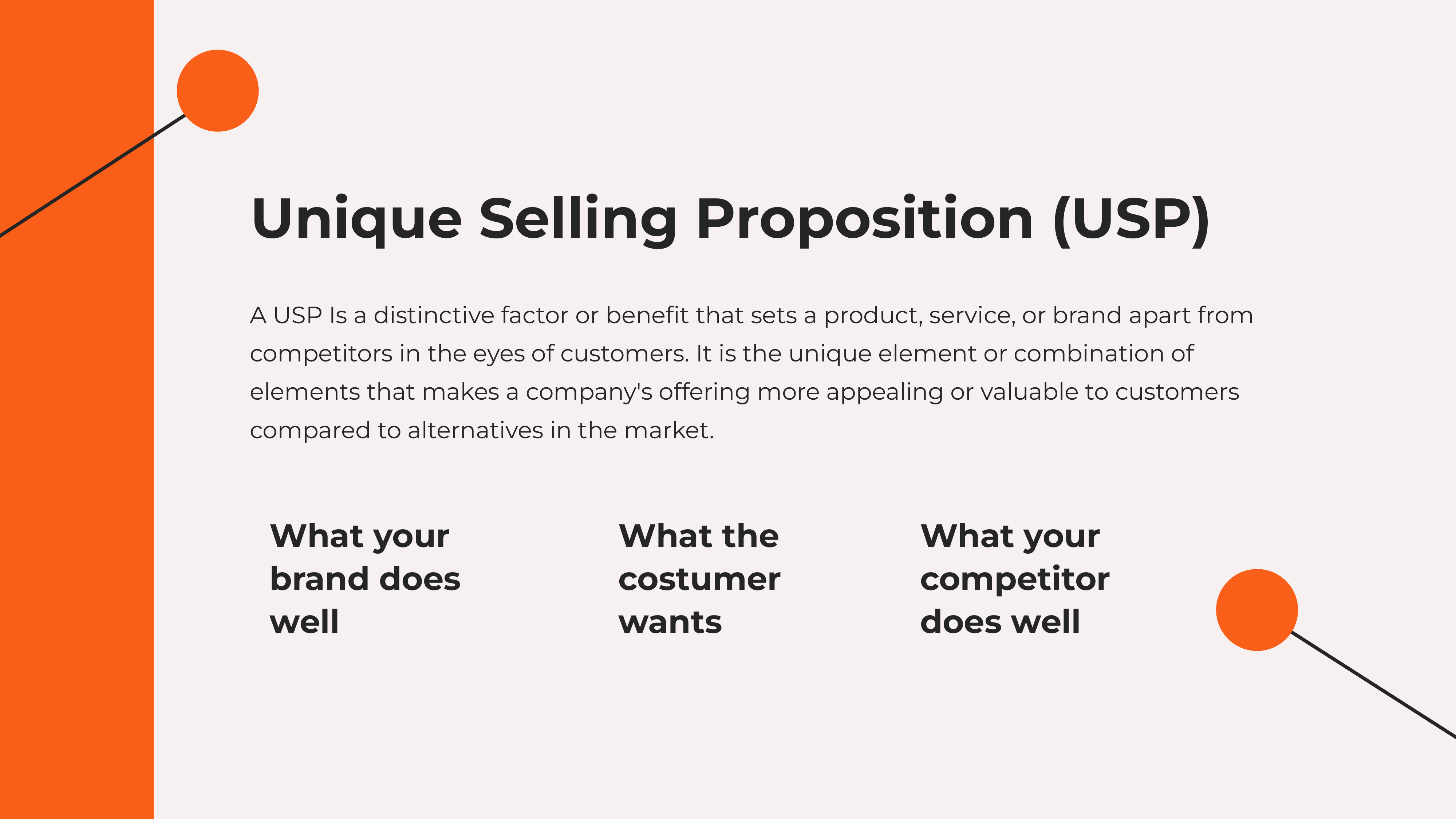

Unique Selling Proposition (USP)
A USP Is a distinctive factor or benefit that sets a product, service, or brand apart from competitors in the eyes of customers. It is the unique element or combination of elements that makes a company's offering more appealing or valuable to customers compared to alternatives in the market.
What your competitor does well
What your brand does well
What the costumer wants